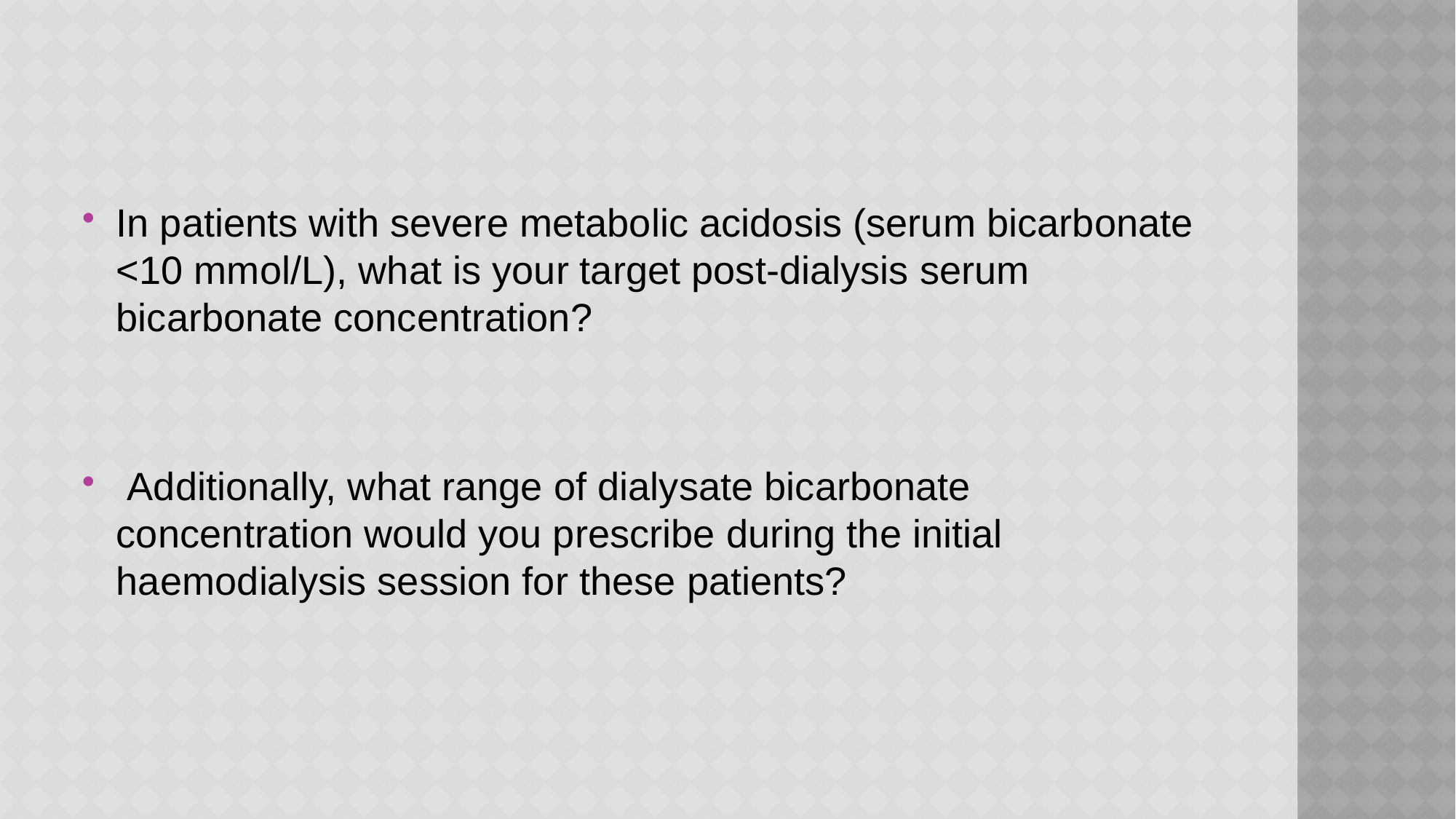

#
In patients with severe metabolic acidosis (serum bicarbonate <10 mmol/L), what is your target post-dialysis serum bicarbonate concentration?

 Additionally, what range of dialysate bicarbonate concentration would you prescribe during the initial haemodialysis session for these patients?